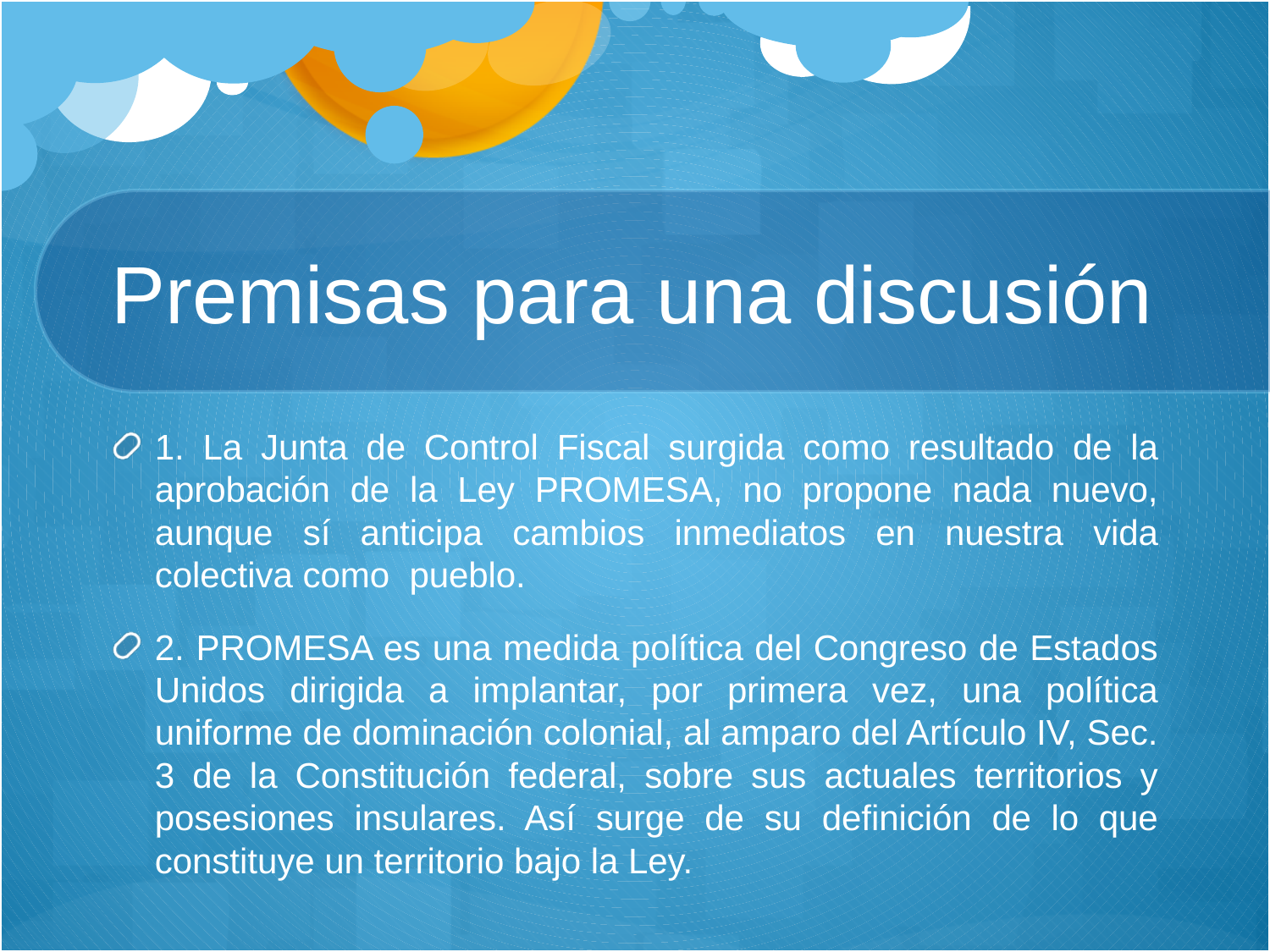

# Premisas para una discusión
1. La Junta de Control Fiscal surgida como resultado de la aprobación de la Ley PROMESA, no propone nada nuevo, aunque sí anticipa cambios inmediatos en nuestra vida colectiva como  pueblo.
2. PROMESA es una medida política del Congreso de Estados Unidos dirigida a implantar, por primera vez, una política uniforme de dominación colonial, al amparo del Artículo IV, Sec. 3 de la Constitución federal, sobre sus actuales territorios y posesiones insulares. Así surge de su definición de lo que constituye un territorio bajo la Ley.